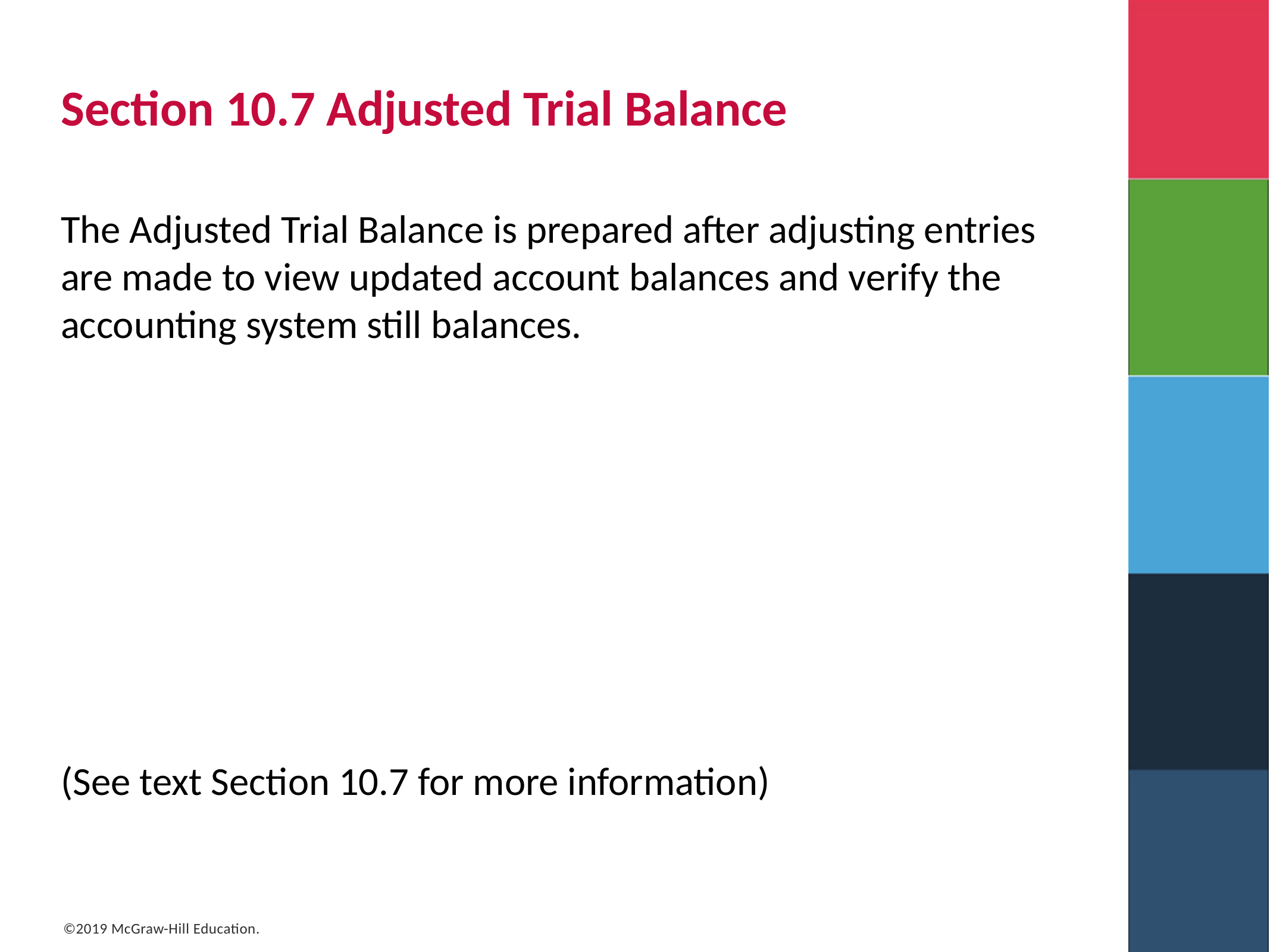

# Section 10.7 Adjusted Trial Balance
The Adjusted Trial Balance is prepared after adjusting entries are made to view updated account balances and verify the accounting system still balances.
(See text Section 10.7 for more information)